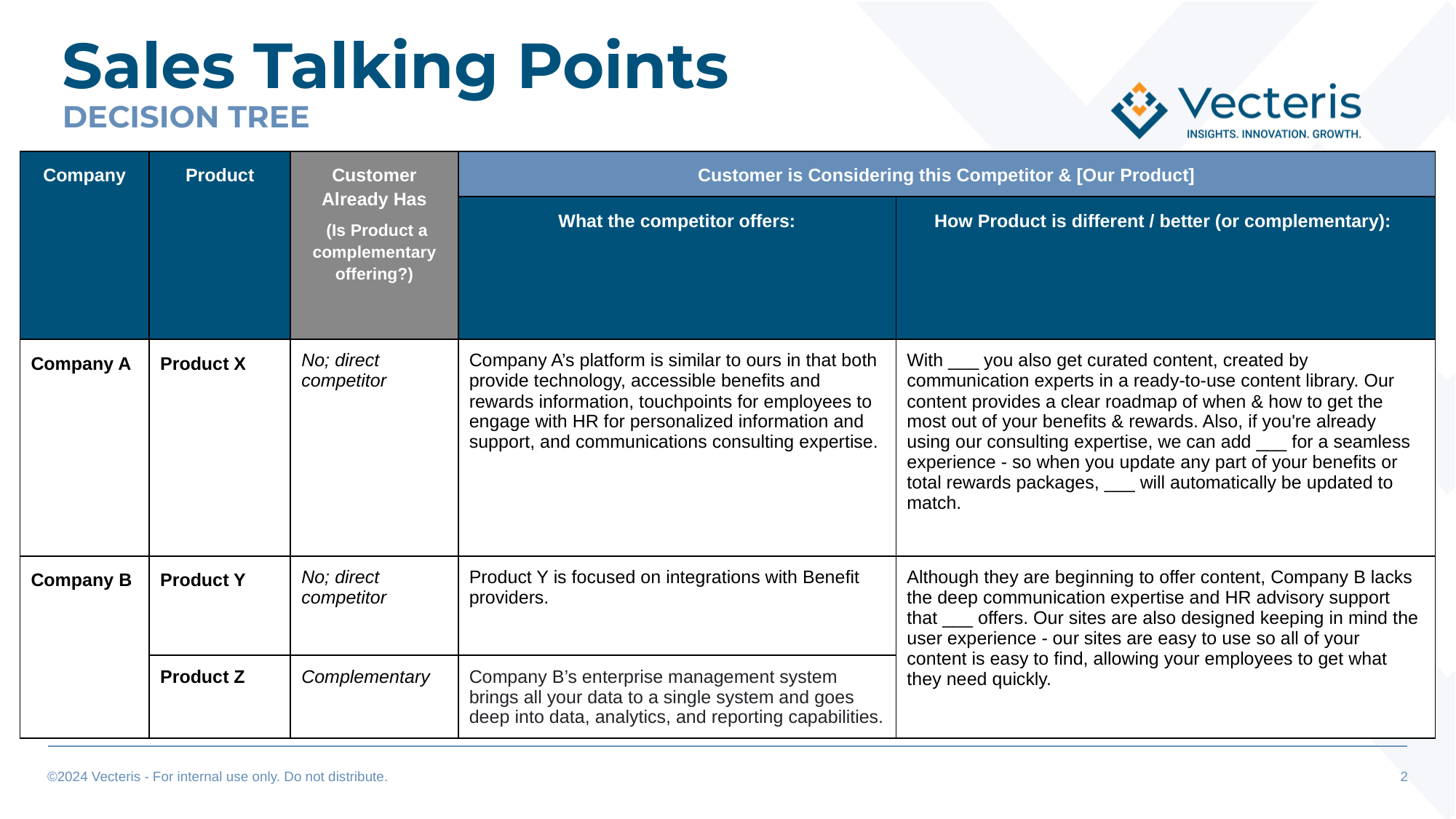

Sales Talking Points
DECISION TREE
| Company | Product | Customer Already Has (Is Product a complementary offering?) | Customer is Considering this Competitor & [Our Product] |  |
| --- | --- | --- | --- | --- |
|  |  |  | What the competitor offers: | How Product is different / better (or complementary): |
| Company A | Product X | No; direct competitor | Company A’s platform is similar to ours in that both provide technology, accessible benefits and rewards information, touchpoints for employees to engage with HR for personalized information and support, and communications consulting expertise. | With \_\_\_ you also get curated content, created by communication experts in a ready-to-use content library. Our content provides a clear roadmap of when & how to get the most out of your benefits & rewards. Also, if you're already using our consulting expertise, we can add \_\_\_ for a seamless experience - so when you update any part of your benefits or total rewards packages, \_\_\_ will automatically be updated to match. |
| Company B | Product Y | No; direct competitor | Product Y is focused on integrations with Benefit providers. | Although they are beginning to offer content, Company B lacks the deep communication expertise and HR advisory support that \_\_\_ offers. Our sites are also designed keeping in mind the user experience - our sites are easy to use so all of your content is easy to find, allowing your employees to get what they need quickly. |
|  | Product Z | Complementary | Company B’s enterprise management system brings all your data to a single system and goes deep into data, analytics, and reporting capabilities. |  |